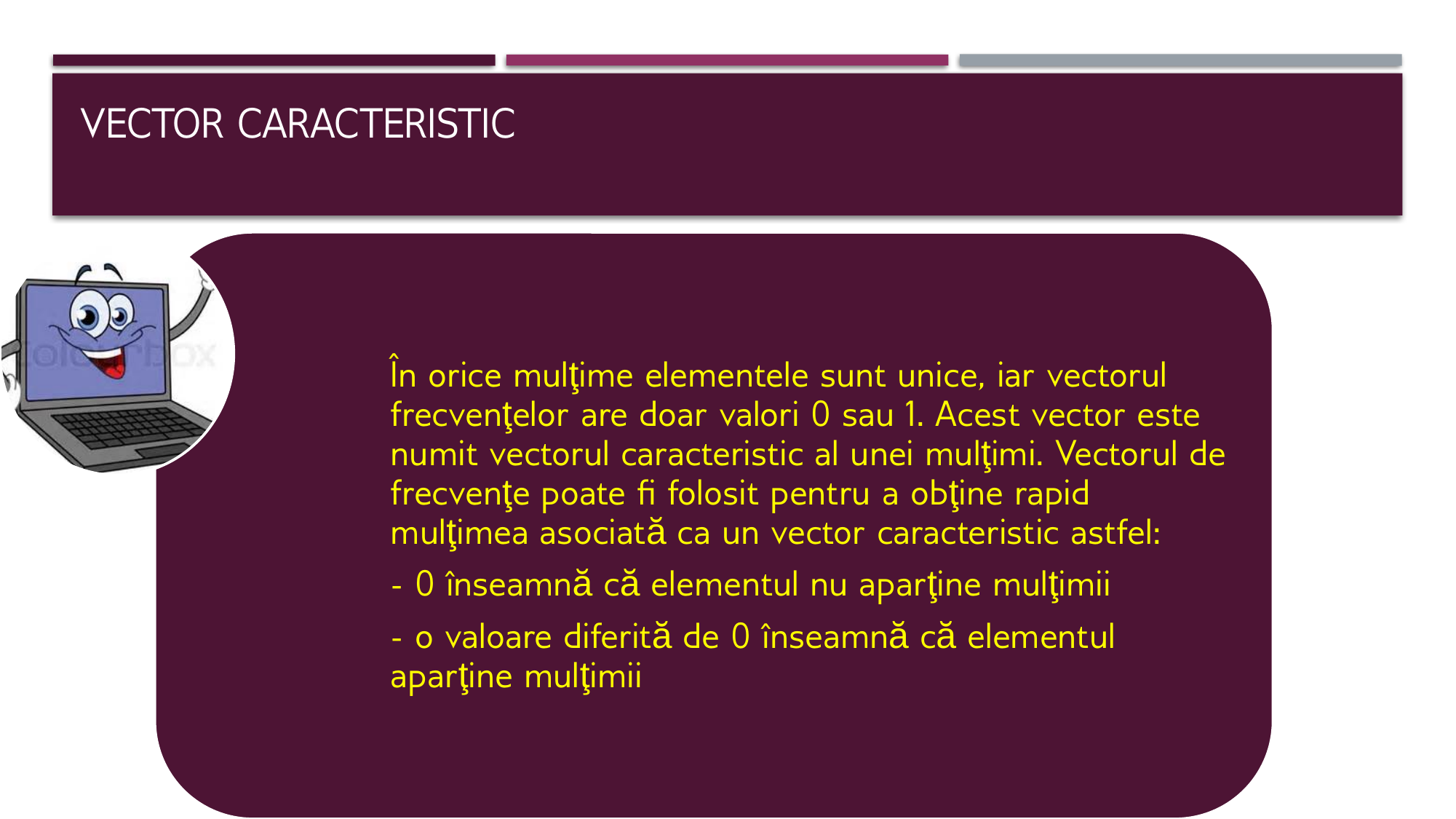

# Vector caracteristic
În orice mulţime elementele sunt unice, iar vectorul frecvenţelor are doar valori 0 sau 1. Acest vector este numit vectorul caracteristic al unei mulţimi. Vectorul de frecvenţe poate fi folosit pentru a obţine rapid mulţimea asociată ca un vector caracteristic astfel:
- 0 înseamnă că elementul nu aparţine mulţimii
- o valoare diferită de 0 înseamnă că elementul aparţine mulţimii